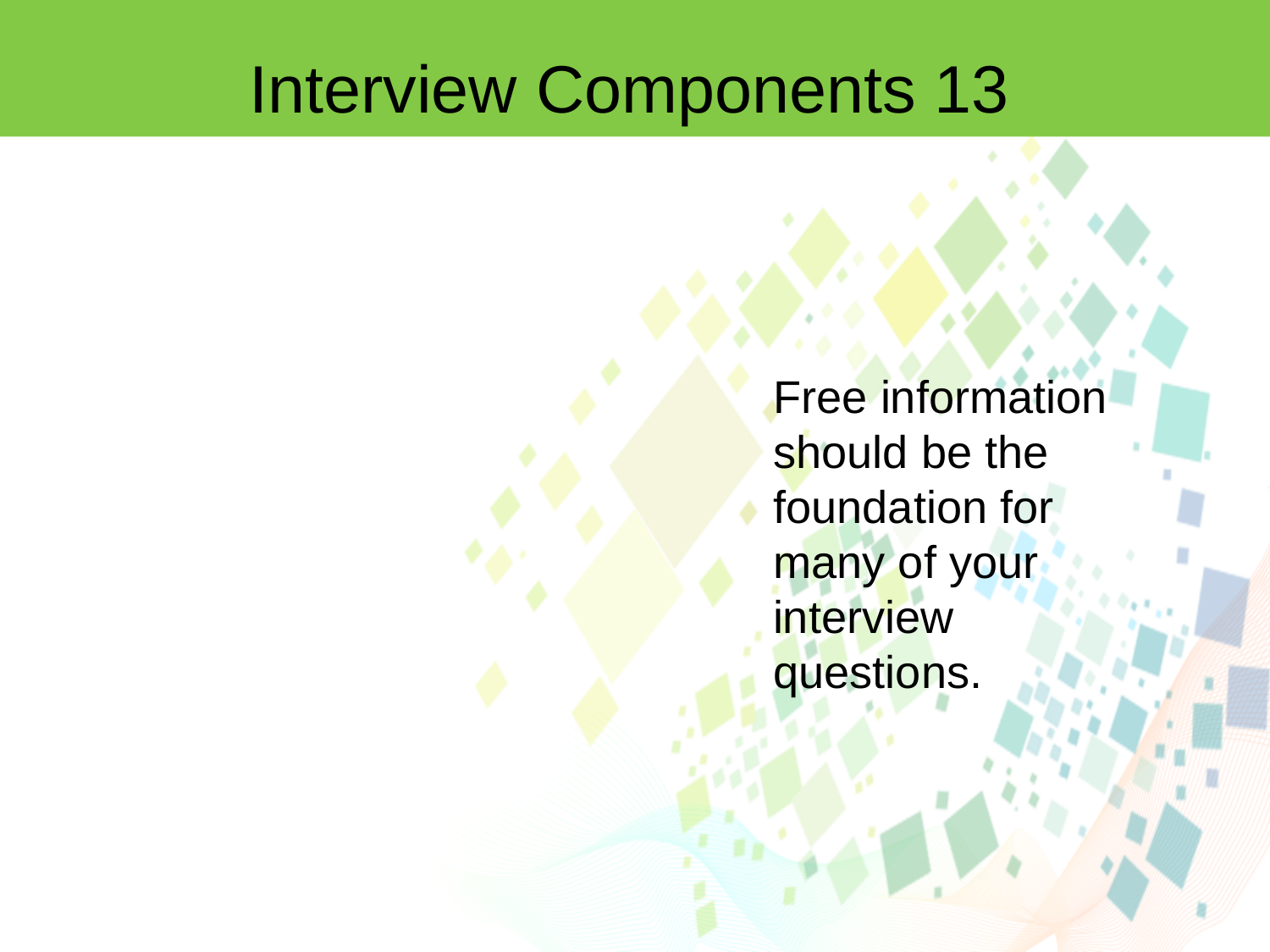

Interview Components 13
Free information should be the foundation for many of your interview questions.